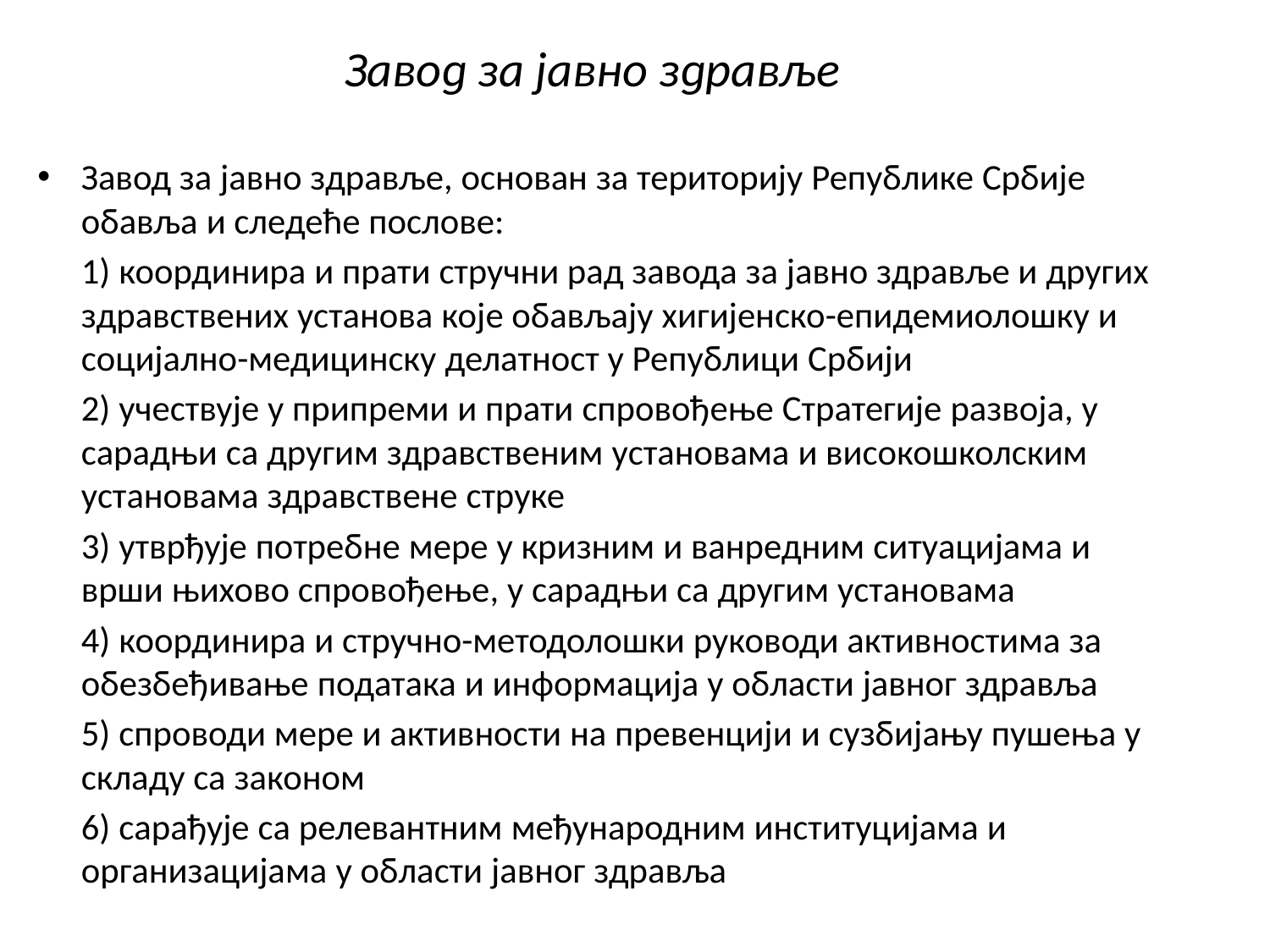

# Завод за јавно здравље
Завод за јавно здравље, основан за територију Републике Србије обавља и следеће послове:
	1) координира и прати стручни рад завода за јавно здравље и других здравствених установа које обављају хигијенско-епидемиолошку и социјално-медицинску делатност у Републици Србији
	2) учествује у припреми и прати спровођење Стратегије развоја, у сарадњи са другим здравственим установама и високошколским установама здравствене струке
	3) утврђује потребне мере у кризним и ванредним ситуацијама и врши њихово спровођење, у сарадњи са другим установама
	4) координира и стручно-методолошки руководи активностима за обезбеђивање података и информација у области јавног здравља
	5) спроводи мере и активности на превенцији и сузбијању пушења у складу са законом
	6) сарађује са релевантним међународним институцијама и организацијама у области јавног здравља